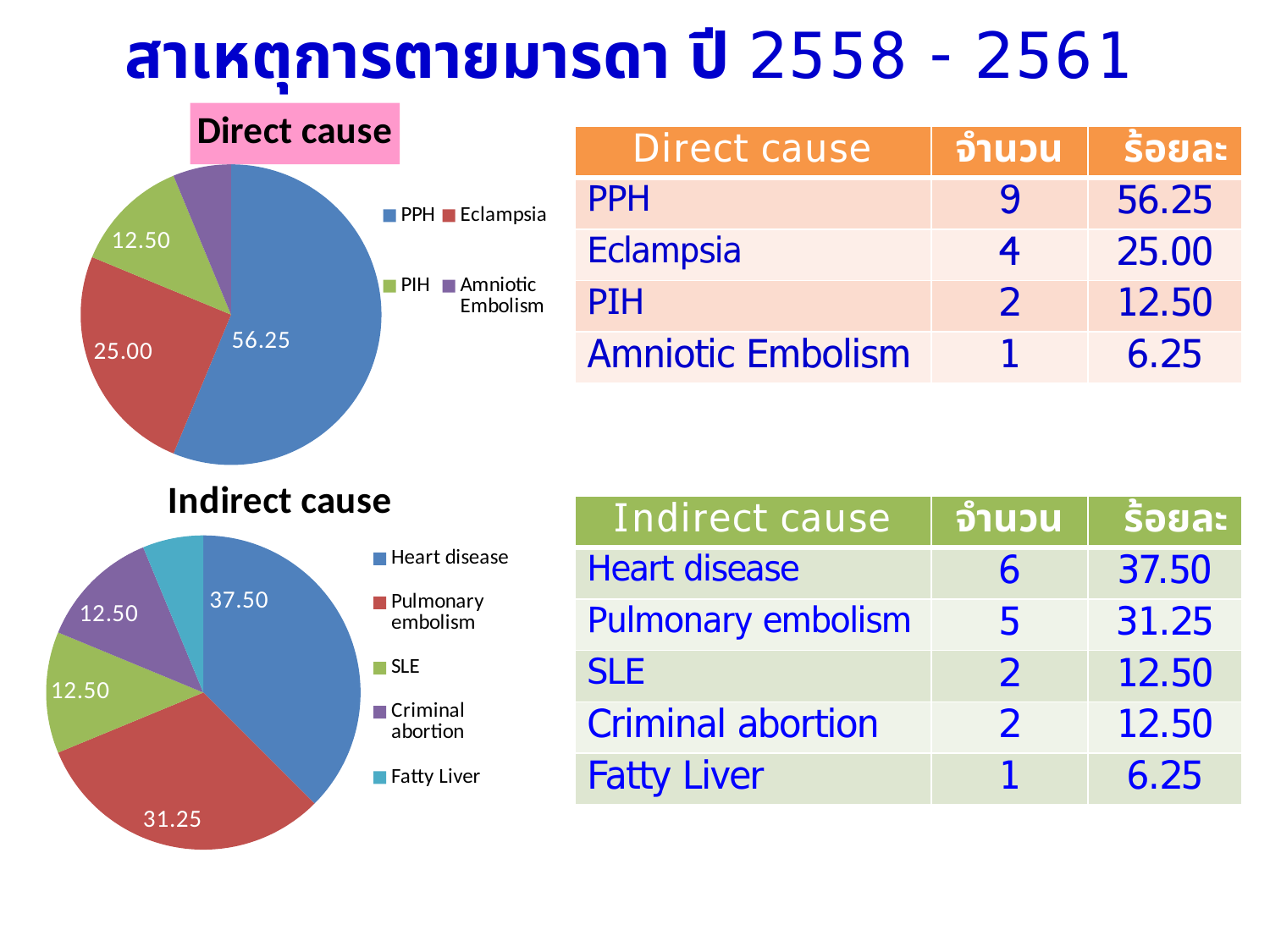

# สาเหตุการตายมารดา ปี 2558 - 2561

### Chart:

| Category | Direct cause |
|---|---|
| PPH | 56.25 |
| Eclampsia | 25.0 |
| PIH | 12.5 |
| Amniotic Embolism | 6.25 |
| Direct cause | จำนวน | ร้อยละ |
| --- | --- | --- |
| PPH | 9 | 56.25 |
| Eclampsia | 4 | 25.00 |
| PIH | 2 | 12.50 |
| Amniotic Embolism | 1 | 6.25 |

### Chart:

| Category | Indirect cause |
|---|---|
| Heart disease | 37.5 |
| Pulmonary embolism | 31.25 |
| SLE | 12.5 |
| Criminal abortion | 12.5 |
| Fatty Liver | 6.25 |
| Indirect cause | จำนวน | ร้อยละ |
| --- | --- | --- |
| Heart disease | 6 | 37.50 |
| Pulmonary embolism | 5 | 31.25 |
| SLE | 2 | 12.50 |
| Criminal abortion | 2 | 12.50 |
| Fatty Liver | 1 | 6.25 |